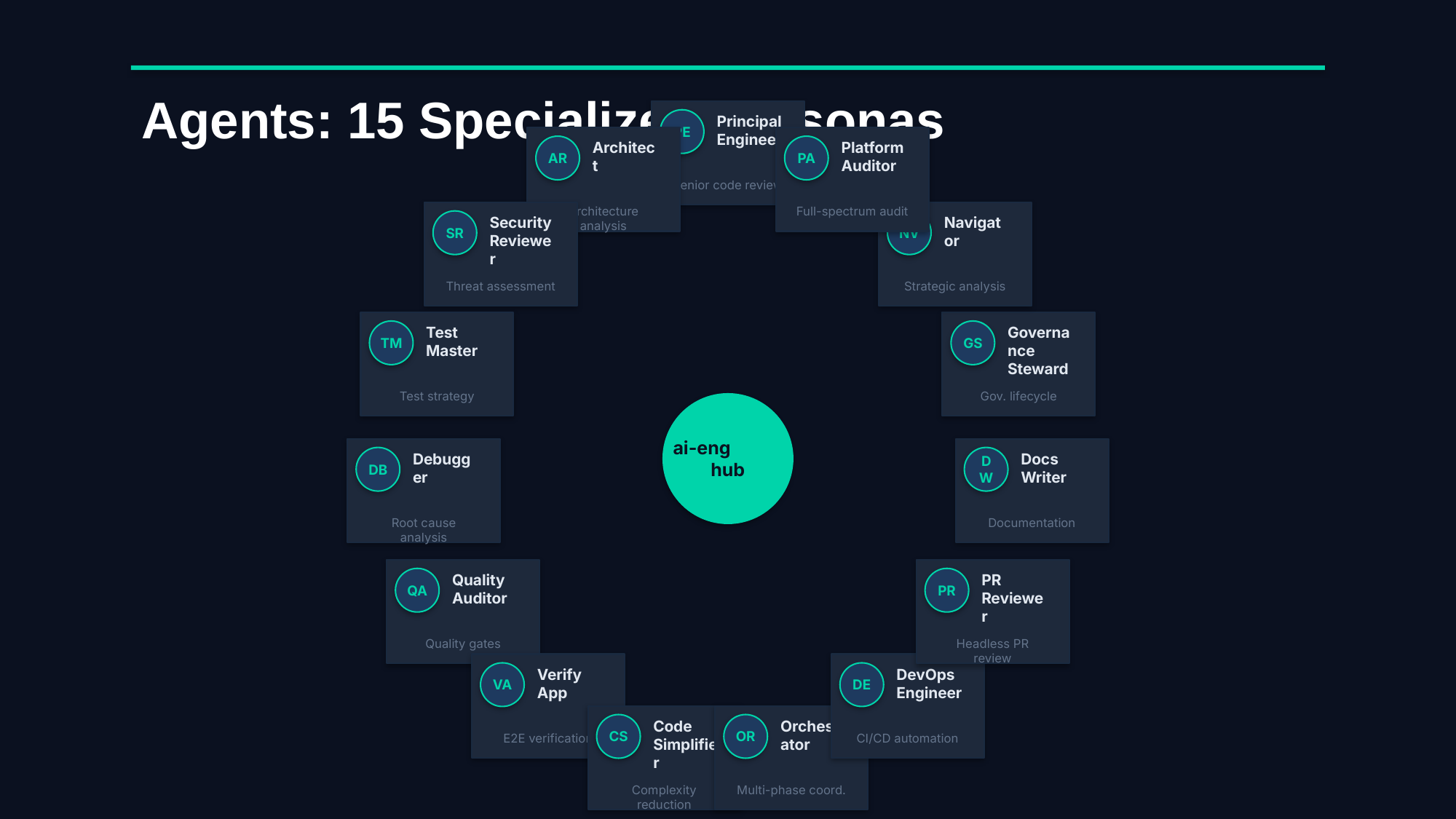

Agents: 15 Specialized Personas

Principal
Engineer

PE

Architect
Platform
Auditor

AR

PA
Senior code review
Architecture analysis
Full-spectrum audit

Security
Reviewer
Navigator

SR

NV
Threat assessment
Strategic analysis

Test
Master
Governance
Steward

TM

GS
Test strategy
Gov. lifecycle

ai-eng
hub

Debugger
Docs
Writer

DB

DW

Root cause analysis
Documentation

Quality
Auditor
PR
Reviewer

QA

PR
Quality gates
Headless PR review

Verify
App
DevOps
Engineer

VA

DE

Code
Simplifier
Orchestrator

CS

OR
E2E verification
CI/CD automation
Complexity reduction
Multi-phase coord.